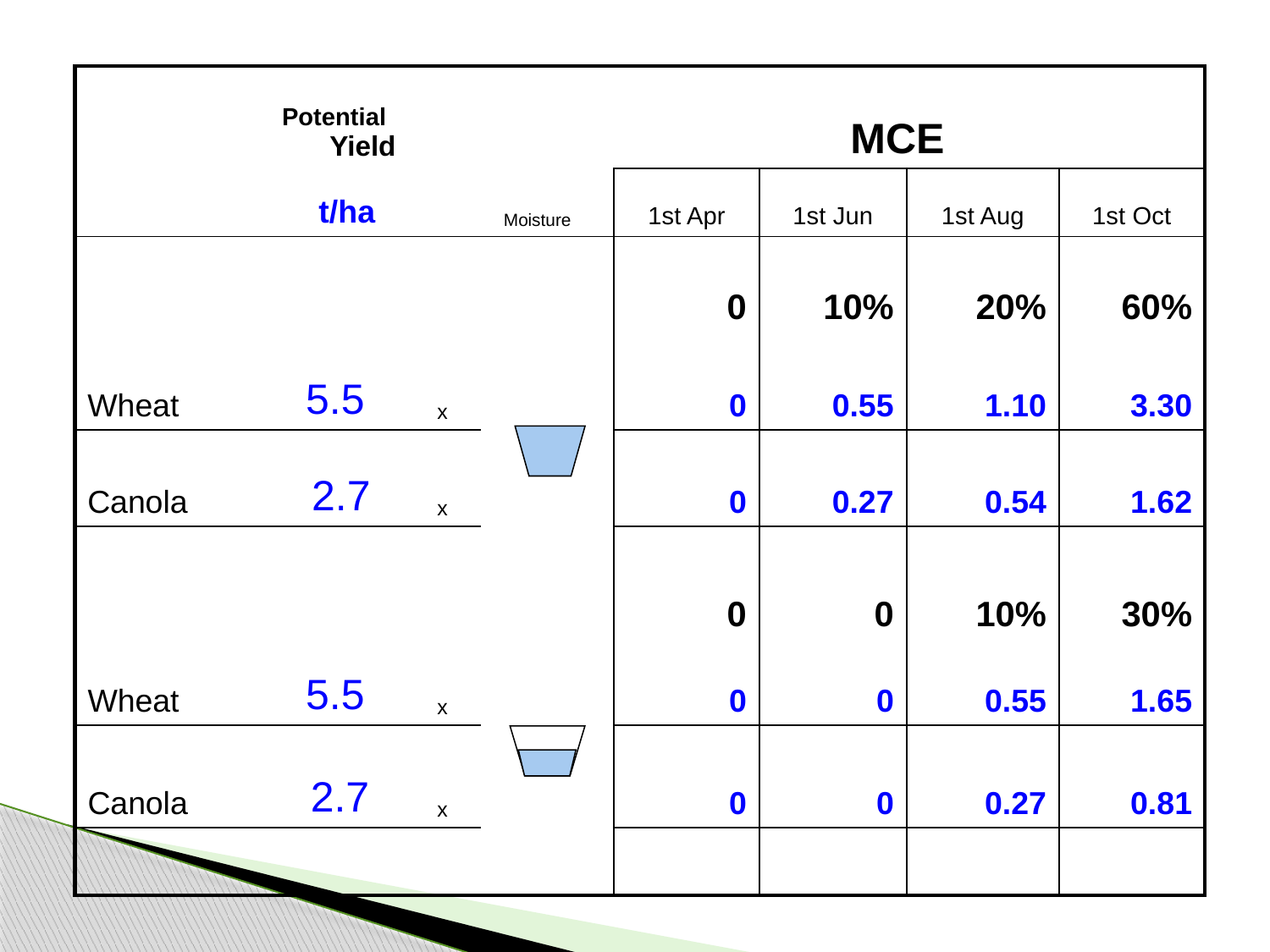

|  | Potential Yield |  |  |  | MCE |  |  |
| --- | --- | --- | --- | --- | --- | --- | --- |
|  | t/ha |  | Moisture | 1st Apr | 1st Jun | 1st Aug | 1st Oct |
|  |  |  |  | 0 | 10% | 20% | 60% |
| Wheat | 5.5 | x |  | 0 | 0.55 | 1.10 | 3.30 |
| Canola | 2.7 | x |  | 0 | 0.27 | 0.54 | 1.62 |
|  |  |  |  | 0 | 0 | 10% | 30% |
| Wheat | 5.5 | x |  | 0 | 0 | 0.55 | 1.65 |
| Canola | 2.7 | x |  | 0 | 0 | 0.27 | 0.81 |
|  |  |  |  |  |  |  |  |